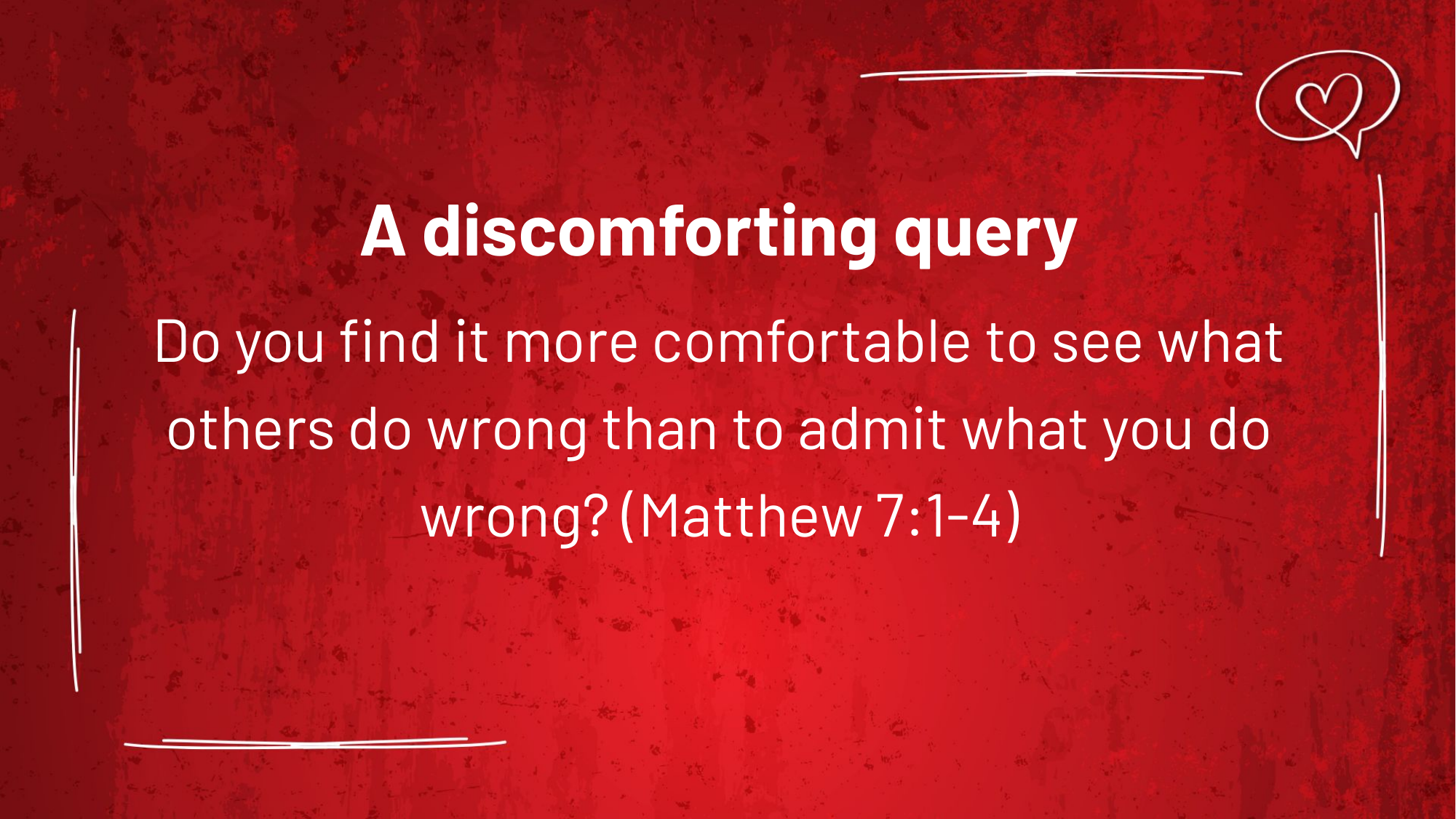

A discomforting query
Do you find it more comfortable to see what others do wrong than to admit what you do wrong? (Matthew 7:1-4)